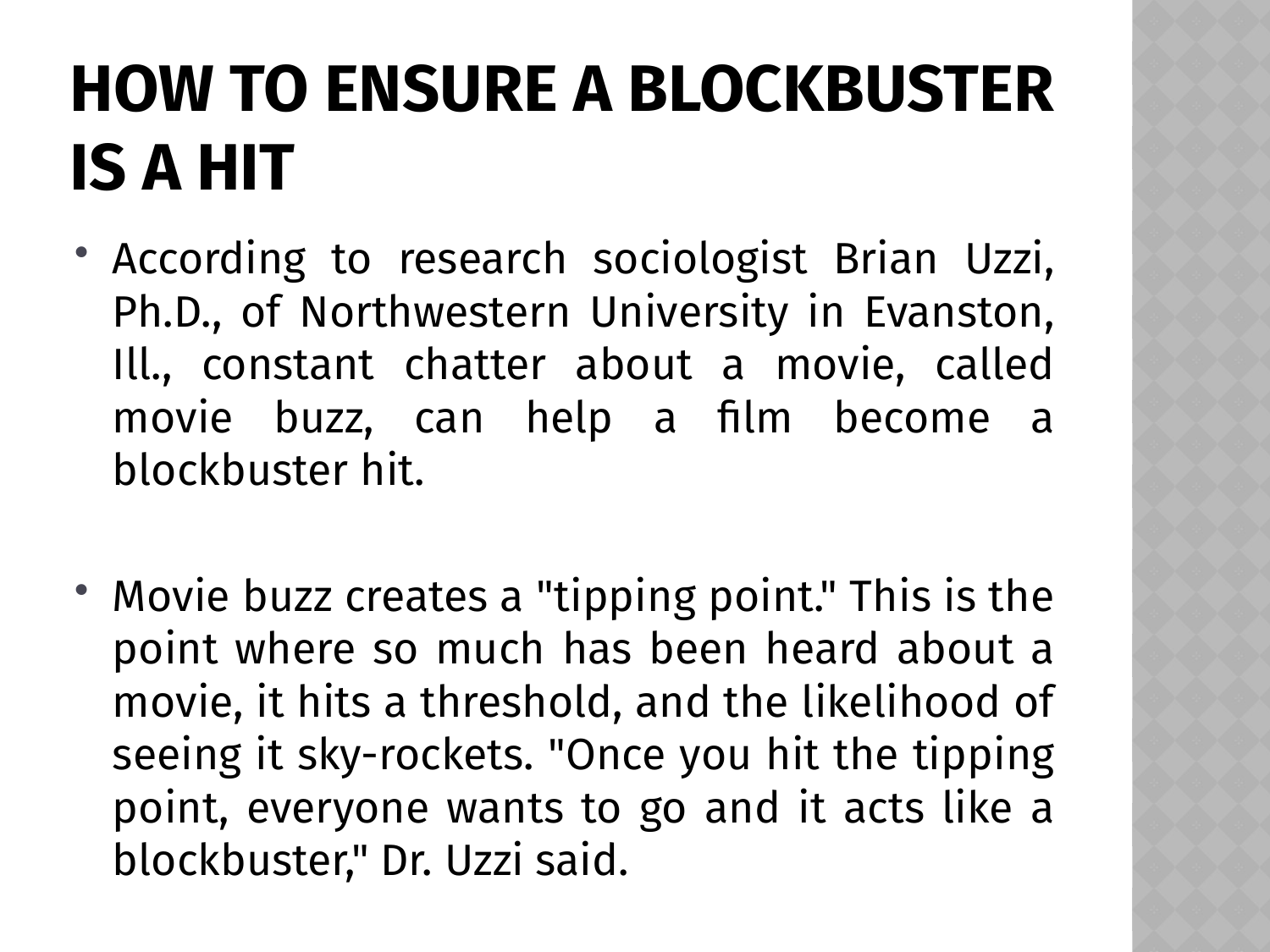

# How to ensure a blockbuster is a hit
According to research sociologist Brian Uzzi, Ph.D., of Northwestern University in Evanston, Ill., constant chatter about a movie, called movie buzz, can help a film become a blockbuster hit.

Movie buzz creates a "tipping point." This is the point where so much has been heard about a movie, it hits a threshold, and the likelihood of seeing it sky-rockets. "Once you hit the tipping point, everyone wants to go and it acts like a blockbuster," Dr. Uzzi said.